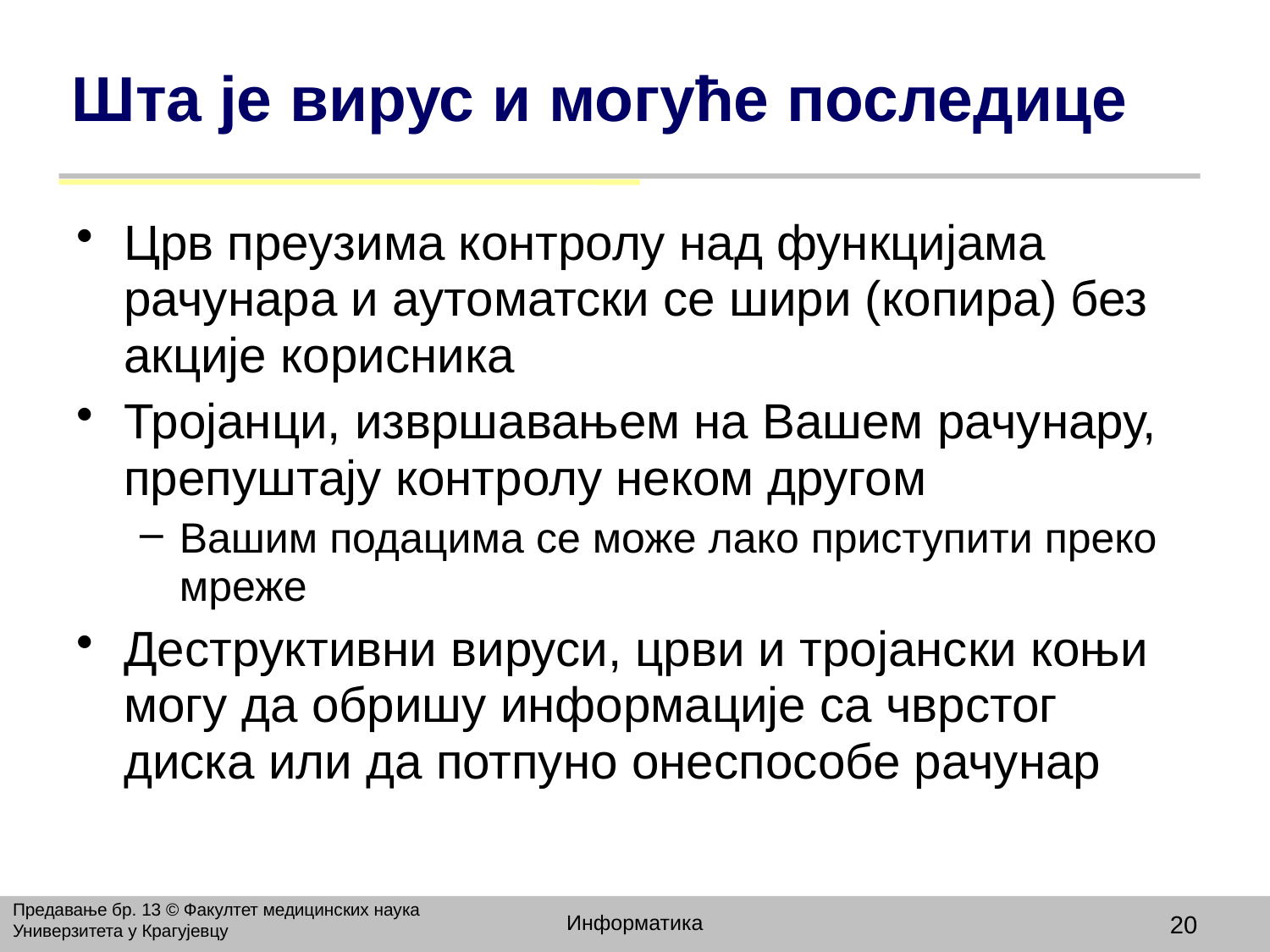

# Шта је вирус и могуће последице
Црв преузима контролу над функцијама рачунара и аутоматски се шири (копира) без акције корисника
Тројанци, извршавањем на Вашем рачунару, препуштају контролу неком другом
Вашим подацима се може лако приступити преко мреже
Деструктивни вируси, црви и тројански коњи могу да обришу информације са чврстог диска или да потпуно онеспособе рачунар
Предавање бр. 13 © Факултет медицинских наука Универзитета у Крагујевцу
Информатика
20